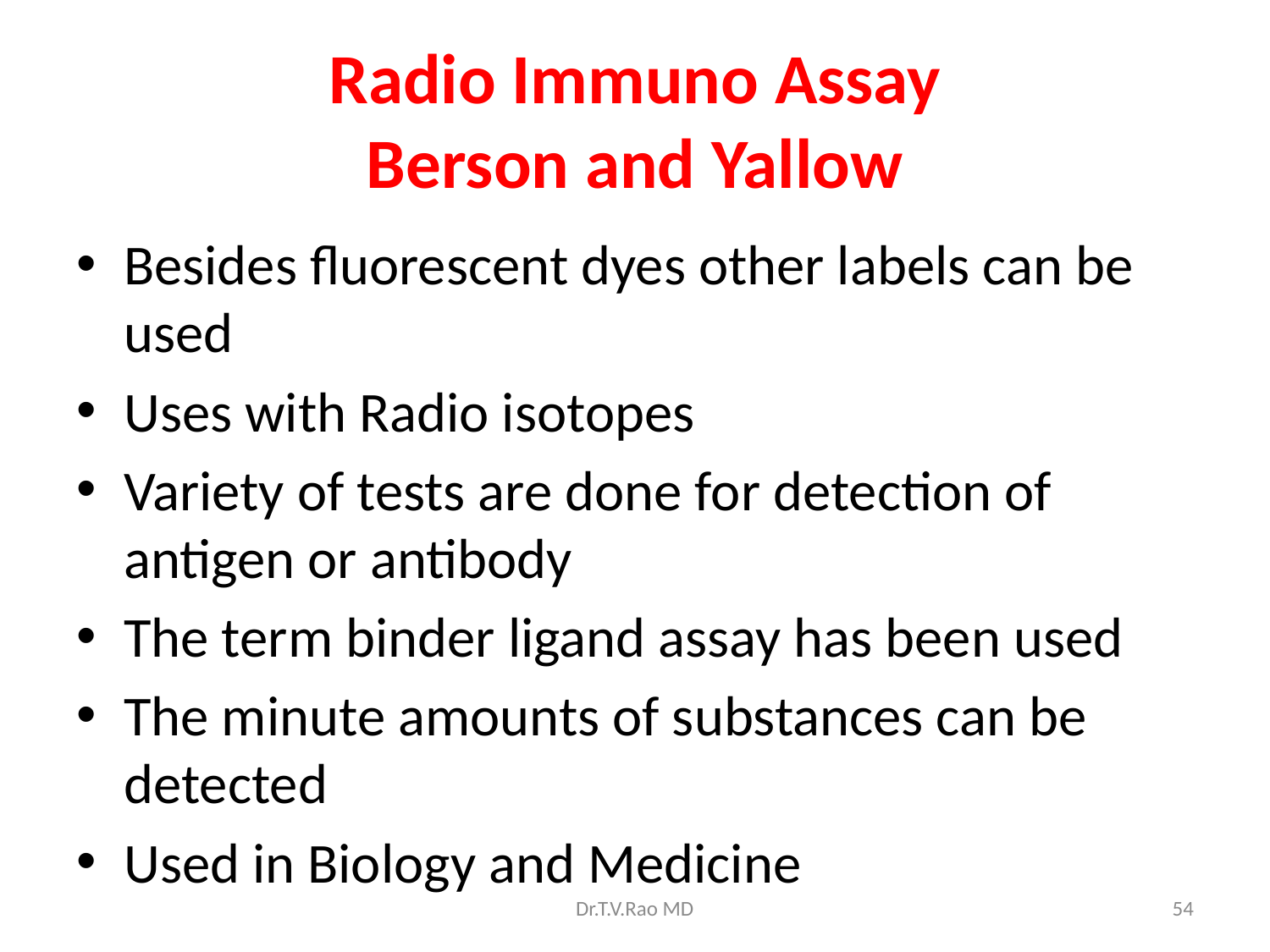

# Radio Immuno Assay Berson and Yallow
Besides fluorescent dyes other labels can be used
Uses with Radio isotopes
Variety of tests are done for detection of antigen or antibody
The term binder ligand assay has been used
The minute amounts of substances can be detected
Used in Biology and Medicine
Dr.T.V.Rao MD
54